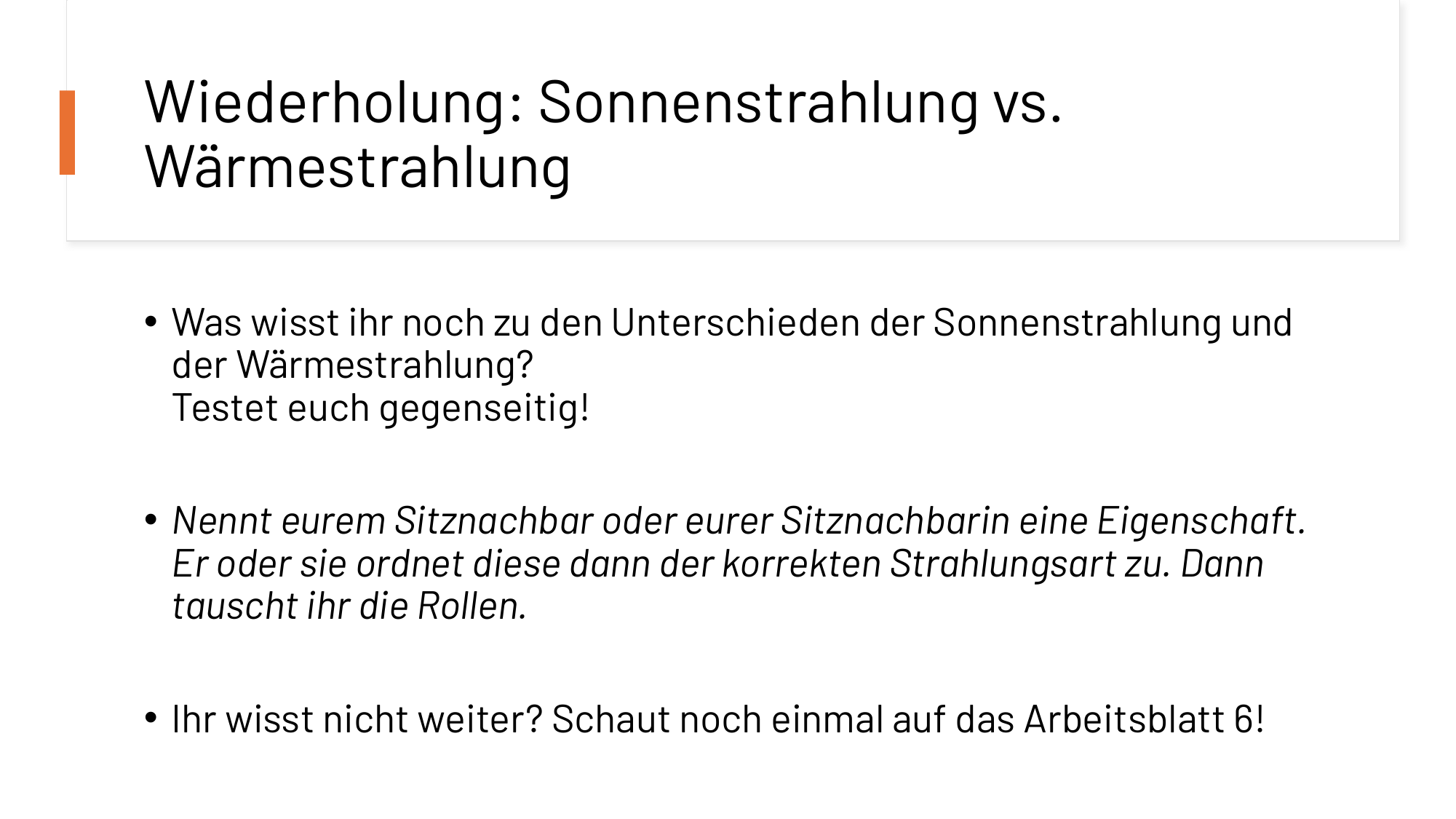

# Wiederholung: Sonnenstrahlung vs. Wärmestrahlung

Was wisst ihr noch zu den Unterschieden der Sonnenstrahlung und der Wärmestrahlung?
Testet euch gegenseitig!

Nennt eurem Sitznachbar oder eurer Sitznachbarin eine Eigenschaft. Er oder sie ordnet diese dann der korrekten Strahlungsart zu. Dann tauscht ihr die Rollen.

Ihr wisst nicht weiter? Schaut noch einmal auf das Arbeitsblatt 6!
2